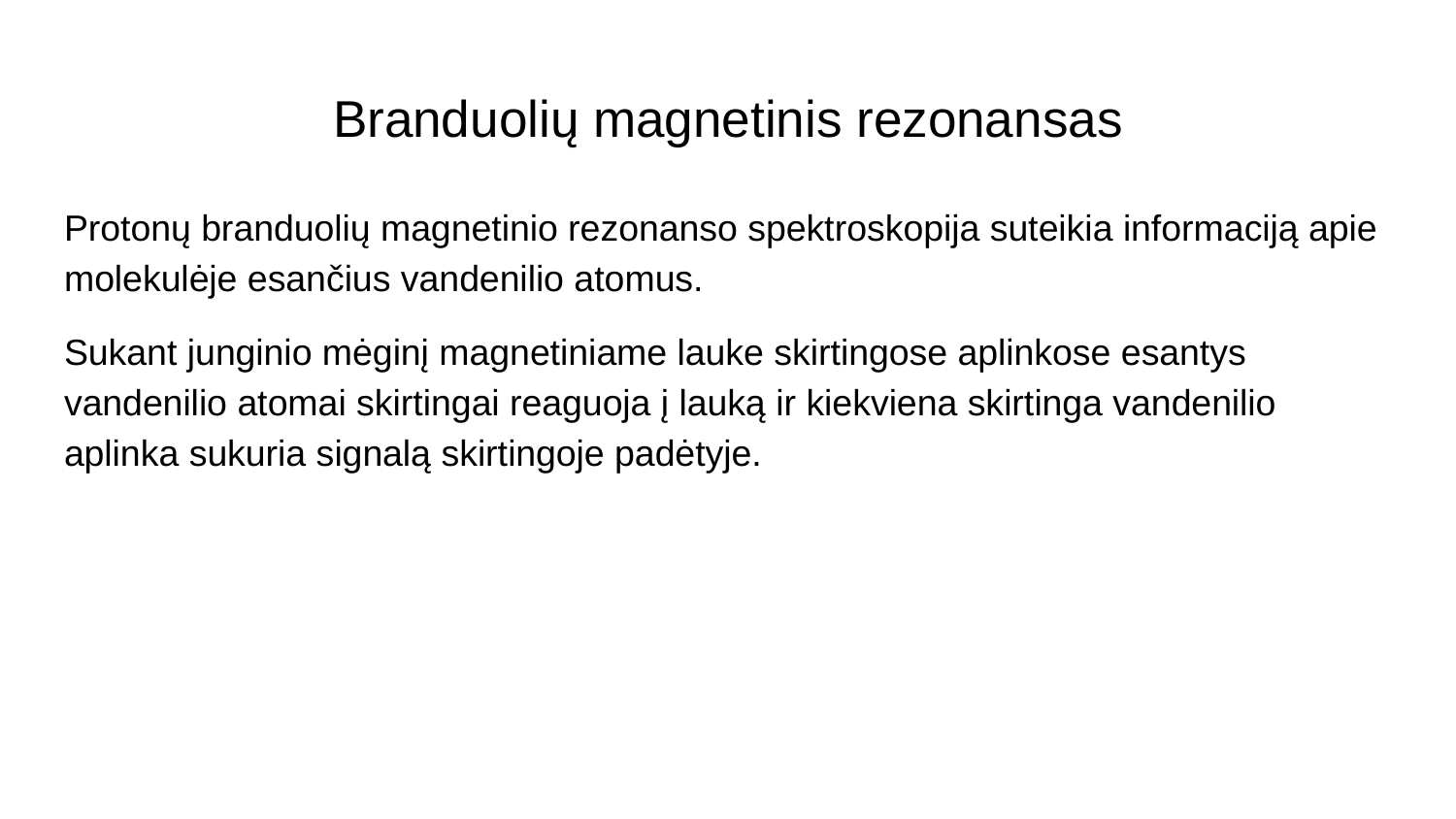

# Branduolių magnetinis rezonansas
Protonų branduolių magnetinio rezonanso spektroskopija suteikia informaciją apie molekulėje esančius vandenilio atomus.
Sukant junginio mėginį magnetiniame lauke skirtingose aplinkose esantys vandenilio atomai skirtingai reaguoja į lauką ir kiekviena skirtinga vandenilio aplinka sukuria signalą skirtingoje padėtyje.